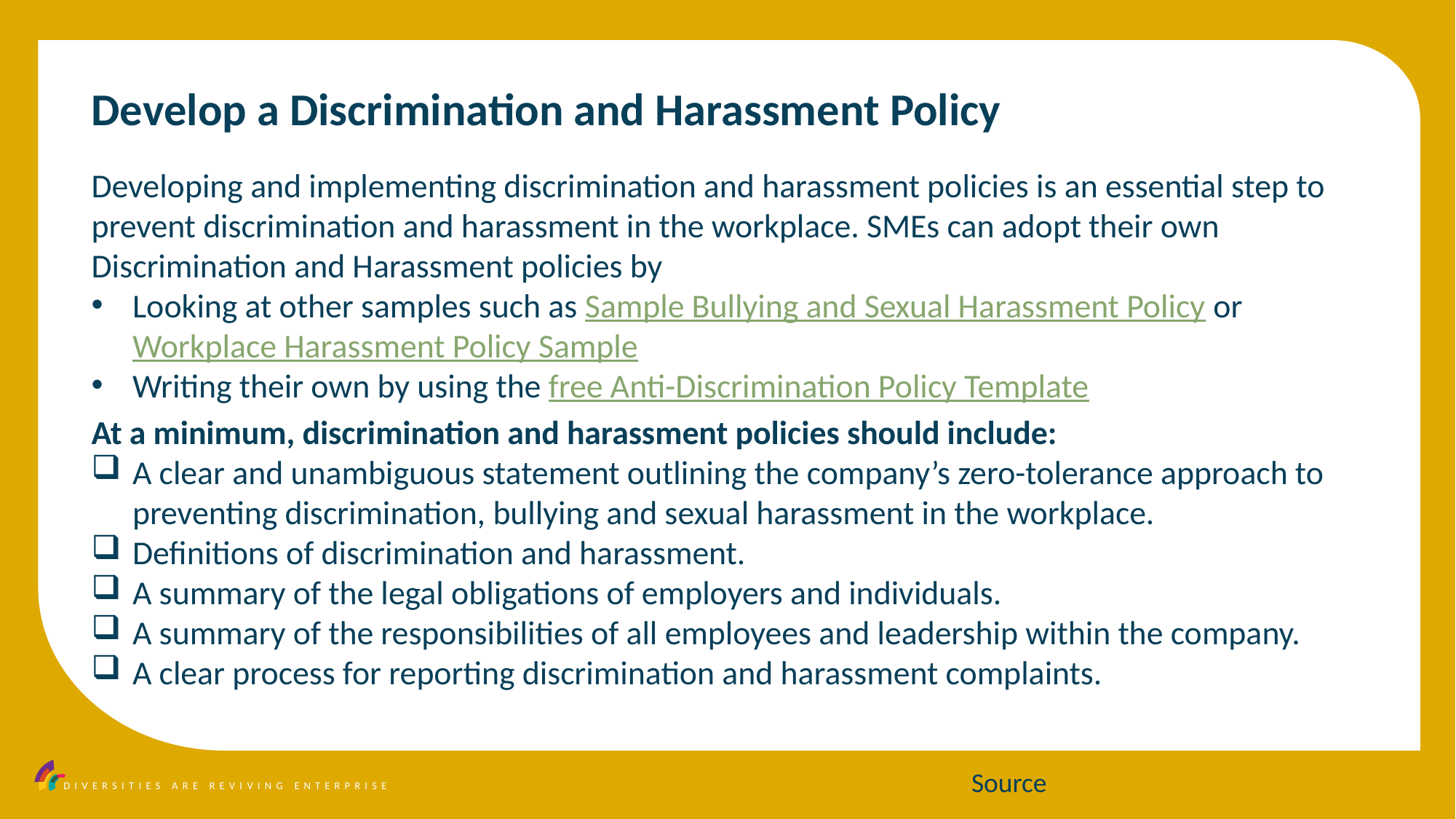

Develop a Discrimination and Harassment Policy
Developing and implementing discrimination and harassment policies is an essential step to prevent discrimination and harassment in the workplace. SMEs can adopt their own Discrimination and Harassment policies by
Looking at other samples such as Sample Bullying and Sexual Harassment Policy or Workplace Harassment Policy Sample
Writing their own by using the free Anti-Discrimination Policy Template

At a minimum, discrimination and harassment policies should include:
A clear and unambiguous statement outlining the company’s zero-tolerance approach to preventing discrimination, bullying and sexual harassment in the workplace.
Definitions of discrimination and harassment.
A summary of the legal obligations of employers and individuals.
A summary of the responsibilities of all employees and leadership within the company.
A clear process for reporting discrimination and harassment complaints.
Source